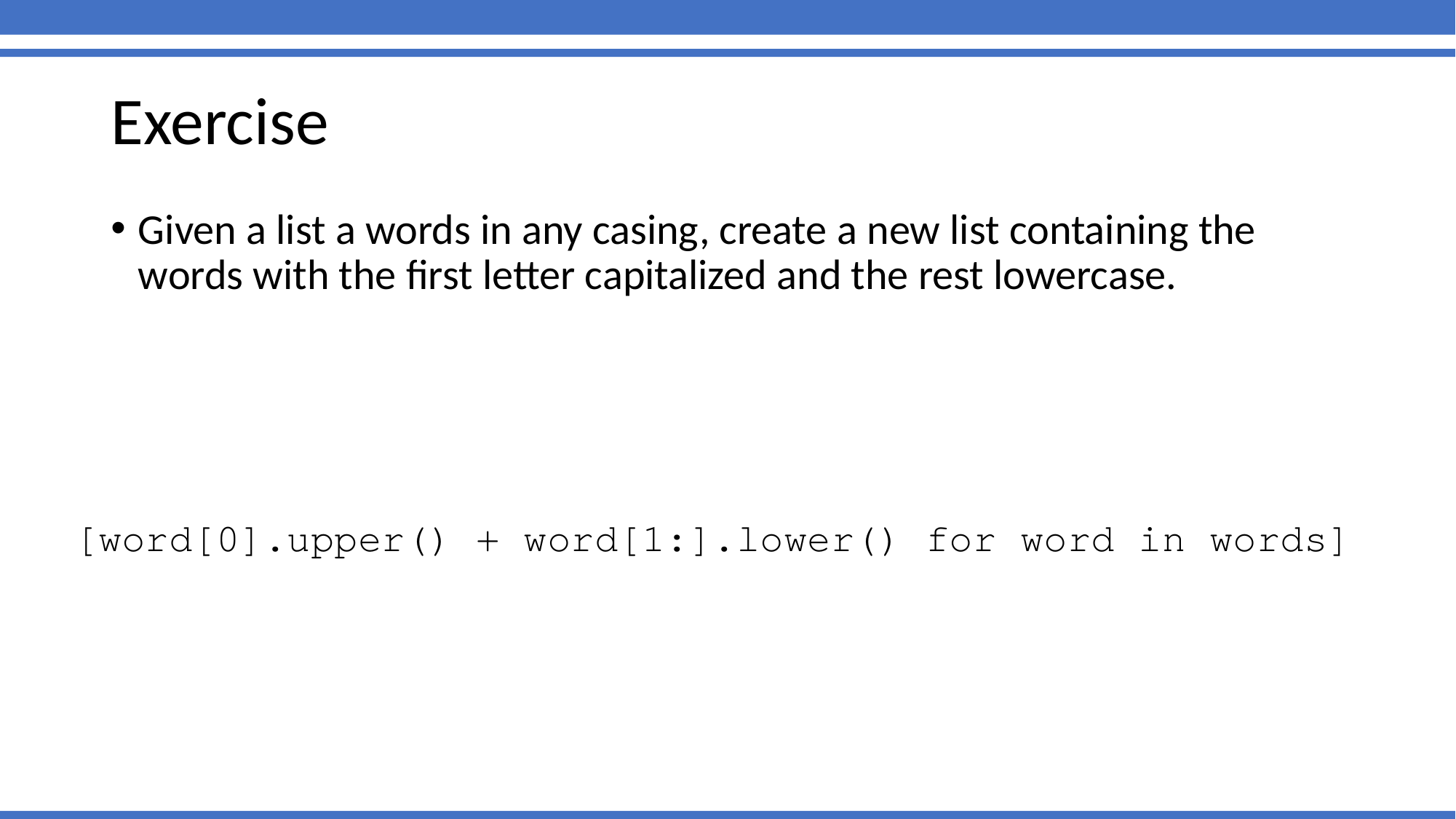

Exercise
Given a list a words in any casing, create a new list containing the words with the first letter capitalized and the rest lowercase.
[word[0].upper() + word[1:].lower() for word in words]